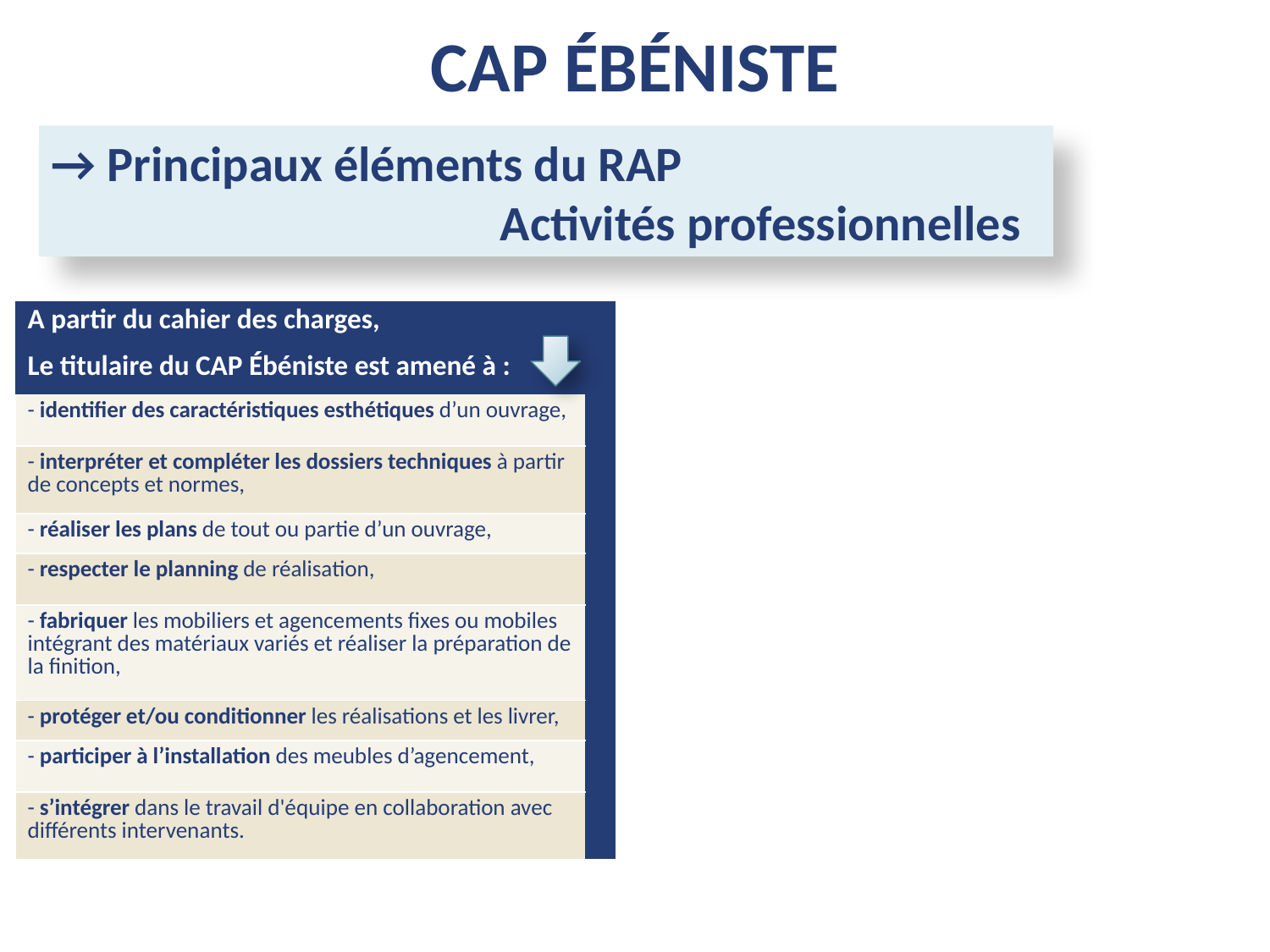

CAP ébéniste
→ Principaux éléments du RAP
                                        Activités professionnelles
| A partir du cahier des charges, |  |
| --- | --- |
| Le titulaire du CAP Ébéniste est amené à : |  |
| - identifier des caractéristiques esthétiques d’un ouvrage, |  |
| - interpréter et compléter les dossiers techniques à partir de concepts et normes, |  |
| - réaliser les plans de tout ou partie d’un ouvrage, |  |
| - respecter le planning de réalisation, |  |
| - fabriquer les mobiliers et agencements fixes ou mobiles intégrant des matériaux variés et réaliser la préparation de la finition, |  |
| - protéger et/ou conditionner les réalisations et les livrer, |  |
| - participer à l’installation des meubles d’agencement, |  |
| - s’intégrer dans le travail d'équipe en collaboration avec différents intervenants. |  |